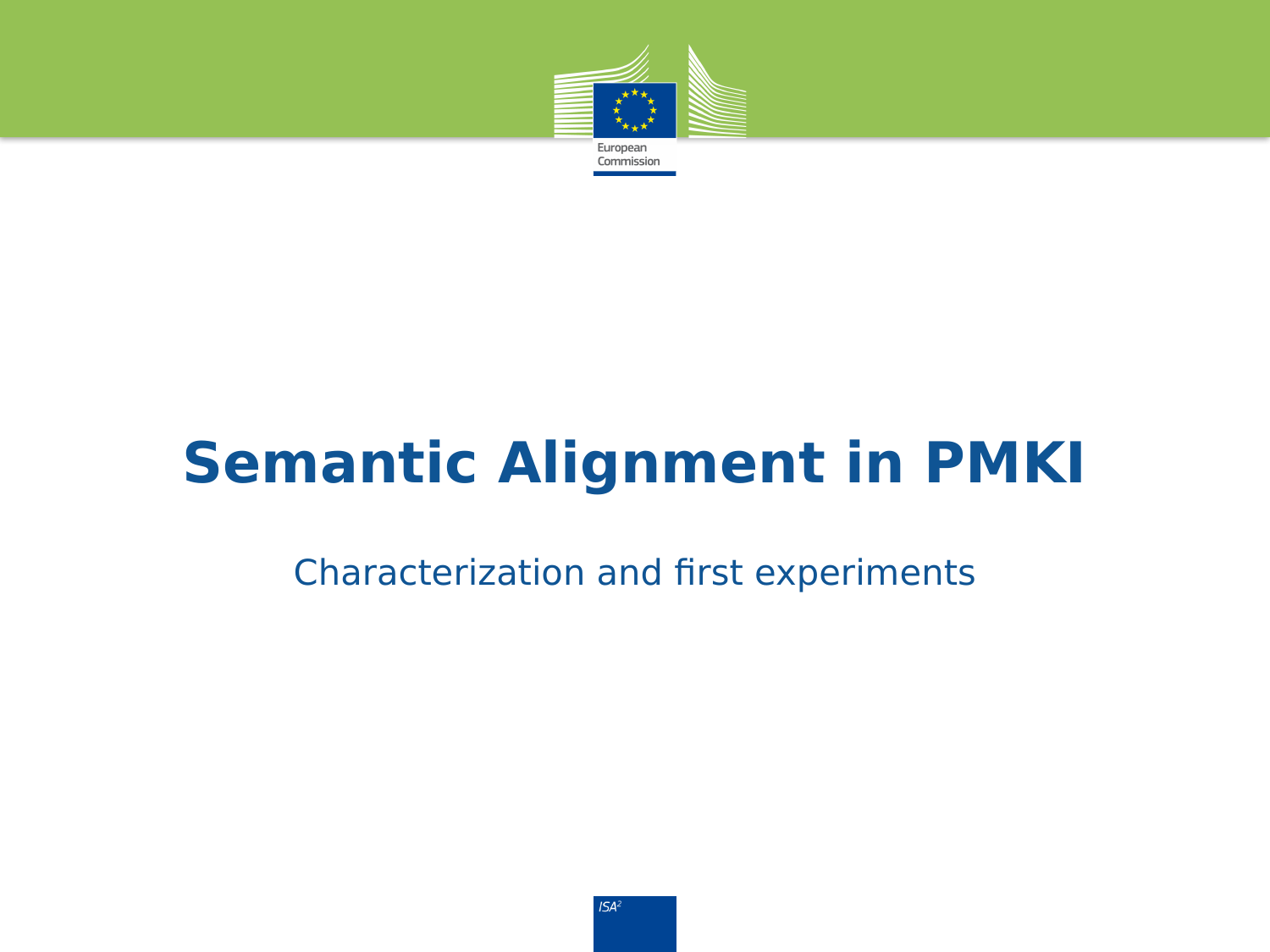

#

Semantic Alignment in PMKI

Characterization and first experiments